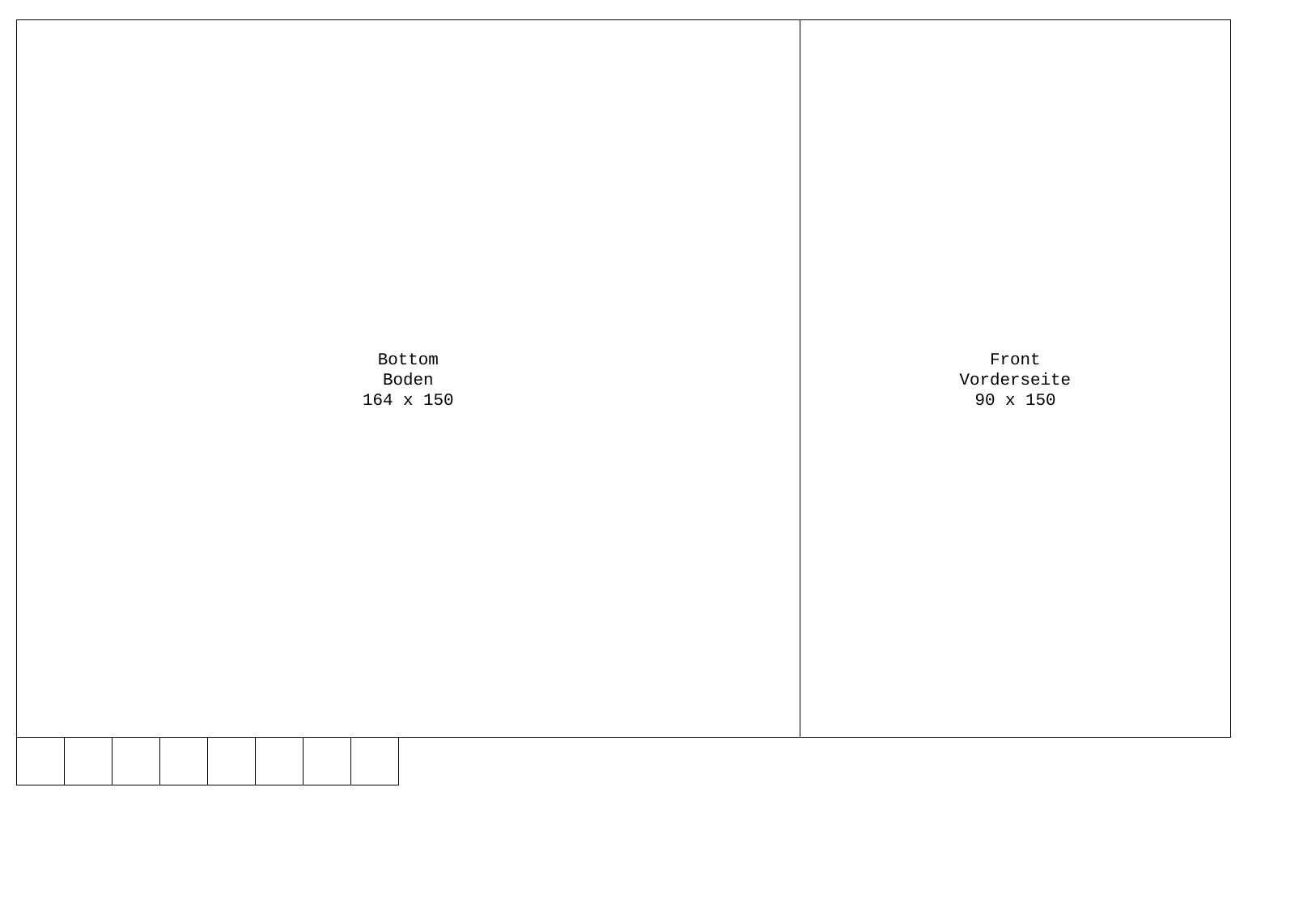

Bottom
Boden
164 x 150
Front
Vorderseite
90 x 150